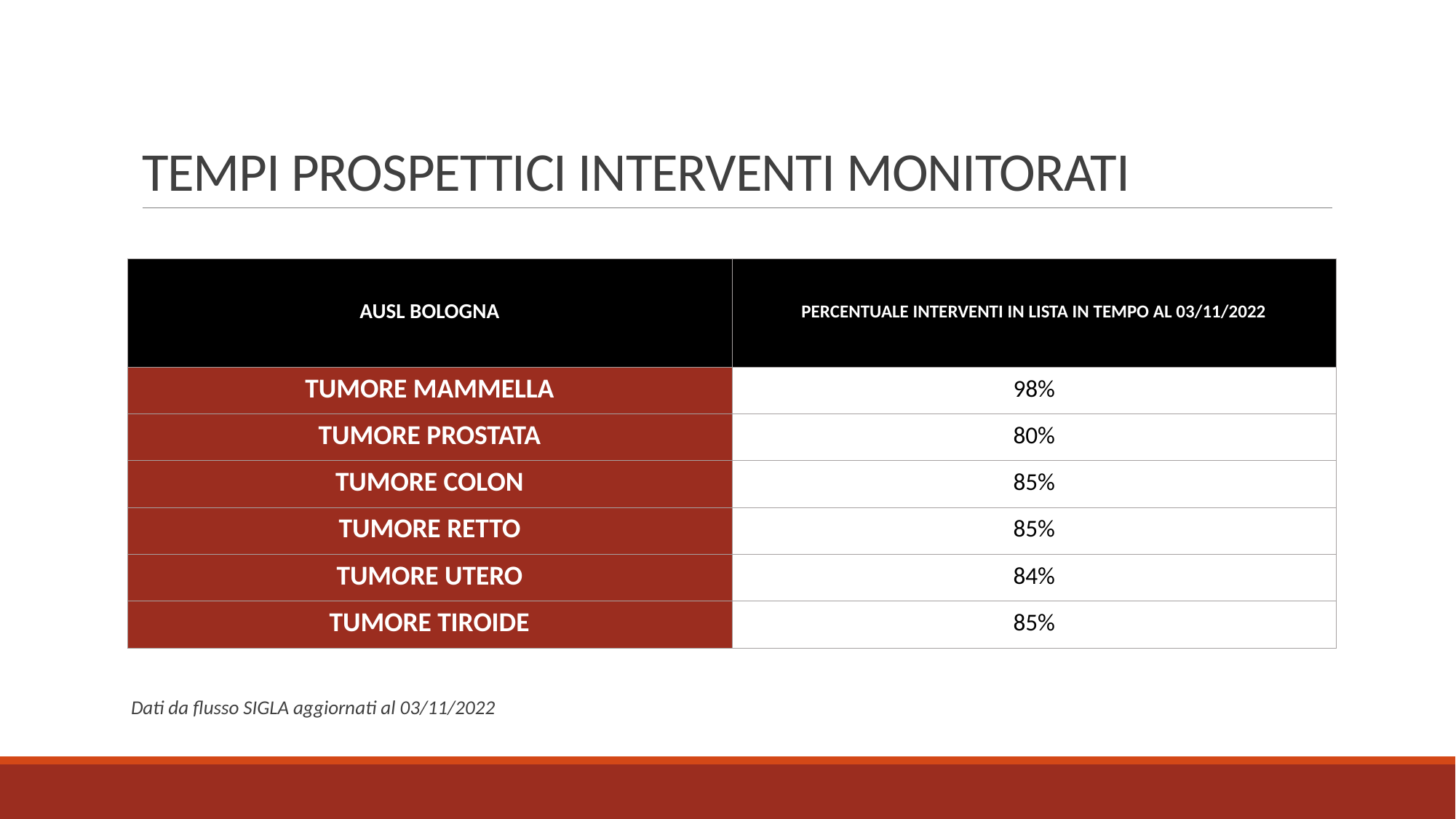

# TEMPI PROSPETTICI INTERVENTI MONITORATI

Dati da flusso SIGLA aggiornati al 03/11/2022

| AUSL BOLOGNA | PERCENTUALE INTERVENTI IN LISTA IN TEMPO AL 03/11/2022 |
| --- | --- |
| TUMORE MAMMELLA | 98% |
| TUMORE PROSTATA | 80% |
| TUMORE COLON | 85% |
| TUMORE RETTO | 85% |
| TUMORE UTERO | 84% |
| TUMORE TIROIDE | 85% |